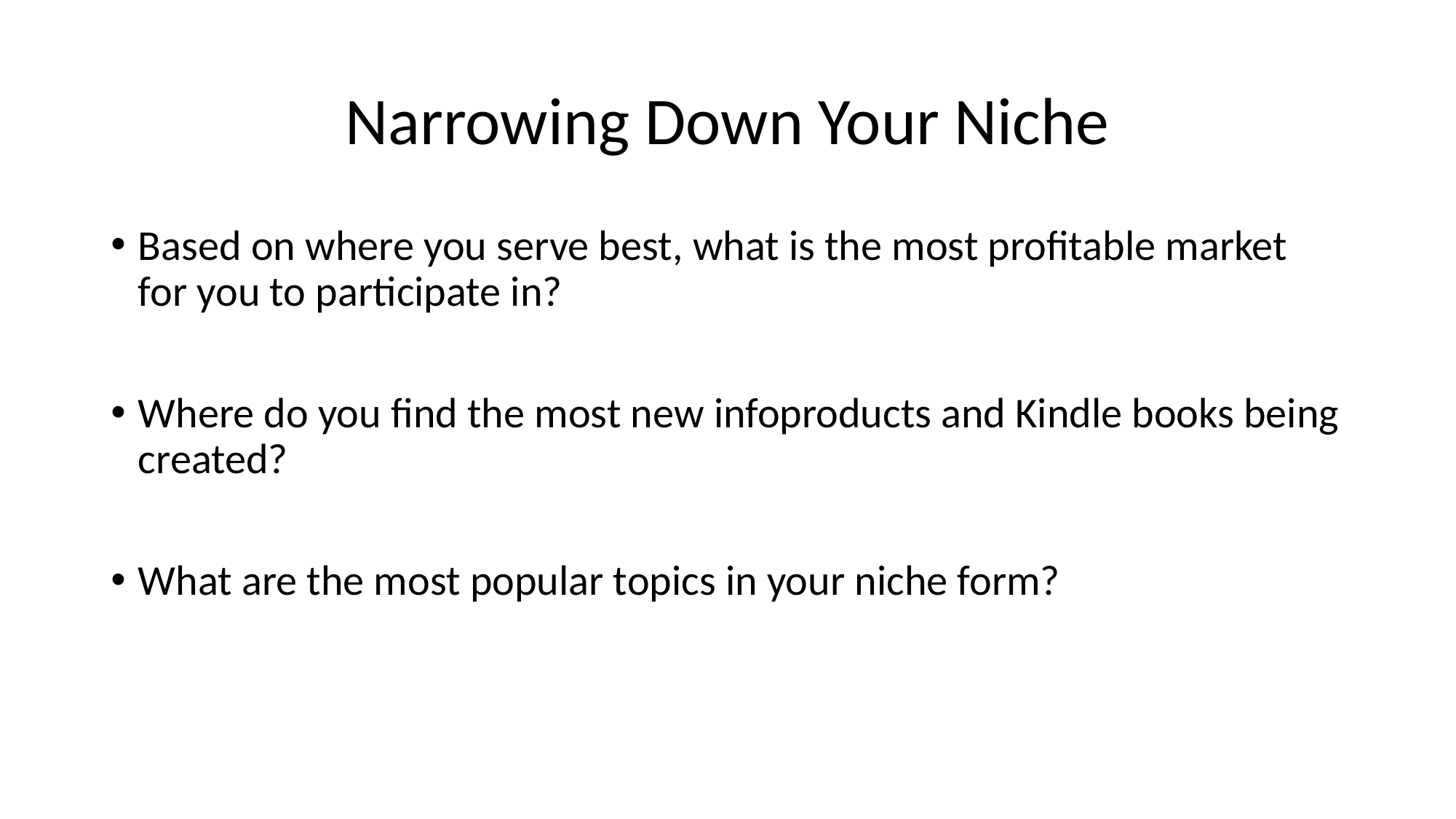

# Narrowing Down Your Niche
Based on where you serve best, what is the most profitable market for you to participate in?

Where do you find the most new infoproducts and Kindle books being created?

What are the most popular topics in your niche form?